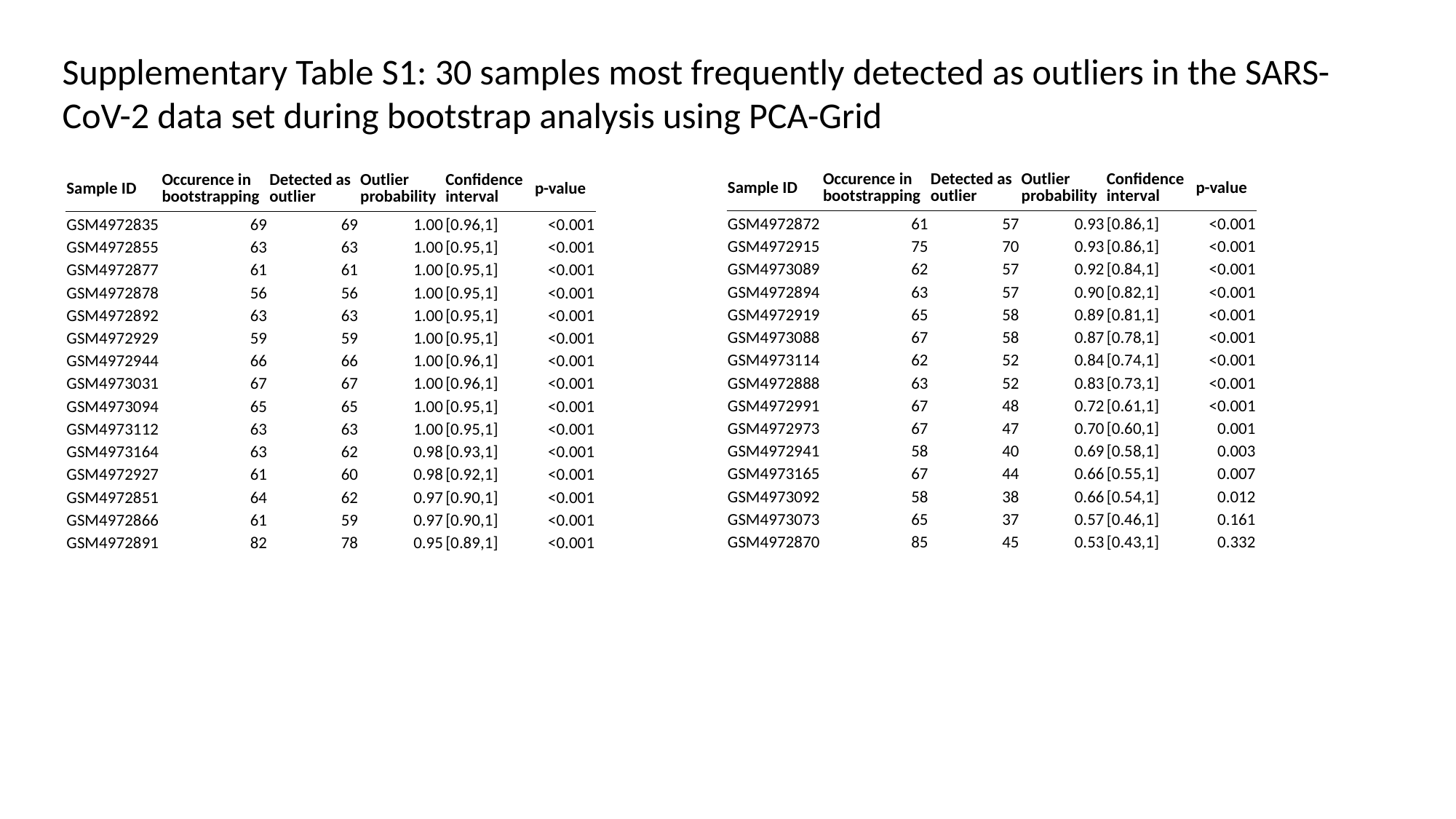

Supplementary Table S1: 30 samples most frequently detected as outliers in the SARS-CoV-2 data set during bootstrap analysis using PCA-Grid
| Sample ID | Occurence in bootstrapping | Detected as outlier | Outlier probability | Confidence interval | p-value |
| --- | --- | --- | --- | --- | --- |
| GSM4972872 | 61 | 57 | 0.93 | [0.86,1] | <0.001 |
| GSM4972915 | 75 | 70 | 0.93 | [0.86,1] | <0.001 |
| GSM4973089 | 62 | 57 | 0.92 | [0.84,1] | <0.001 |
| GSM4972894 | 63 | 57 | 0.90 | [0.82,1] | <0.001 |
| GSM4972919 | 65 | 58 | 0.89 | [0.81,1] | <0.001 |
| GSM4973088 | 67 | 58 | 0.87 | [0.78,1] | <0.001 |
| GSM4973114 | 62 | 52 | 0.84 | [0.74,1] | <0.001 |
| GSM4972888 | 63 | 52 | 0.83 | [0.73,1] | <0.001 |
| GSM4972991 | 67 | 48 | 0.72 | [0.61,1] | <0.001 |
| GSM4972973 | 67 | 47 | 0.70 | [0.60,1] | 0.001 |
| GSM4972941 | 58 | 40 | 0.69 | [0.58,1] | 0.003 |
| GSM4973165 | 67 | 44 | 0.66 | [0.55,1] | 0.007 |
| GSM4973092 | 58 | 38 | 0.66 | [0.54,1] | 0.012 |
| GSM4973073 | 65 | 37 | 0.57 | [0.46,1] | 0.161 |
| GSM4972870 | 85 | 45 | 0.53 | [0.43,1] | 0.332 |
| Sample ID | Occurence in bootstrapping | Detected as outlier | Outlier probability | Confidence interval | p-value |
| --- | --- | --- | --- | --- | --- |
| GSM4972835 | 69 | 69 | 1.00 | [0.96,1] | <0.001 |
| GSM4972855 | 63 | 63 | 1.00 | [0.95,1] | <0.001 |
| GSM4972877 | 61 | 61 | 1.00 | [0.95,1] | <0.001 |
| GSM4972878 | 56 | 56 | 1.00 | [0.95,1] | <0.001 |
| GSM4972892 | 63 | 63 | 1.00 | [0.95,1] | <0.001 |
| GSM4972929 | 59 | 59 | 1.00 | [0.95,1] | <0.001 |
| GSM4972944 | 66 | 66 | 1.00 | [0.96,1] | <0.001 |
| GSM4973031 | 67 | 67 | 1.00 | [0.96,1] | <0.001 |
| GSM4973094 | 65 | 65 | 1.00 | [0.95,1] | <0.001 |
| GSM4973112 | 63 | 63 | 1.00 | [0.95,1] | <0.001 |
| GSM4973164 | 63 | 62 | 0.98 | [0.93,1] | <0.001 |
| GSM4972927 | 61 | 60 | 0.98 | [0.92,1] | <0.001 |
| GSM4972851 | 64 | 62 | 0.97 | [0.90,1] | <0.001 |
| GSM4972866 | 61 | 59 | 0.97 | [0.90,1] | <0.001 |
| GSM4972891 | 82 | 78 | 0.95 | [0.89,1] | <0.001 |